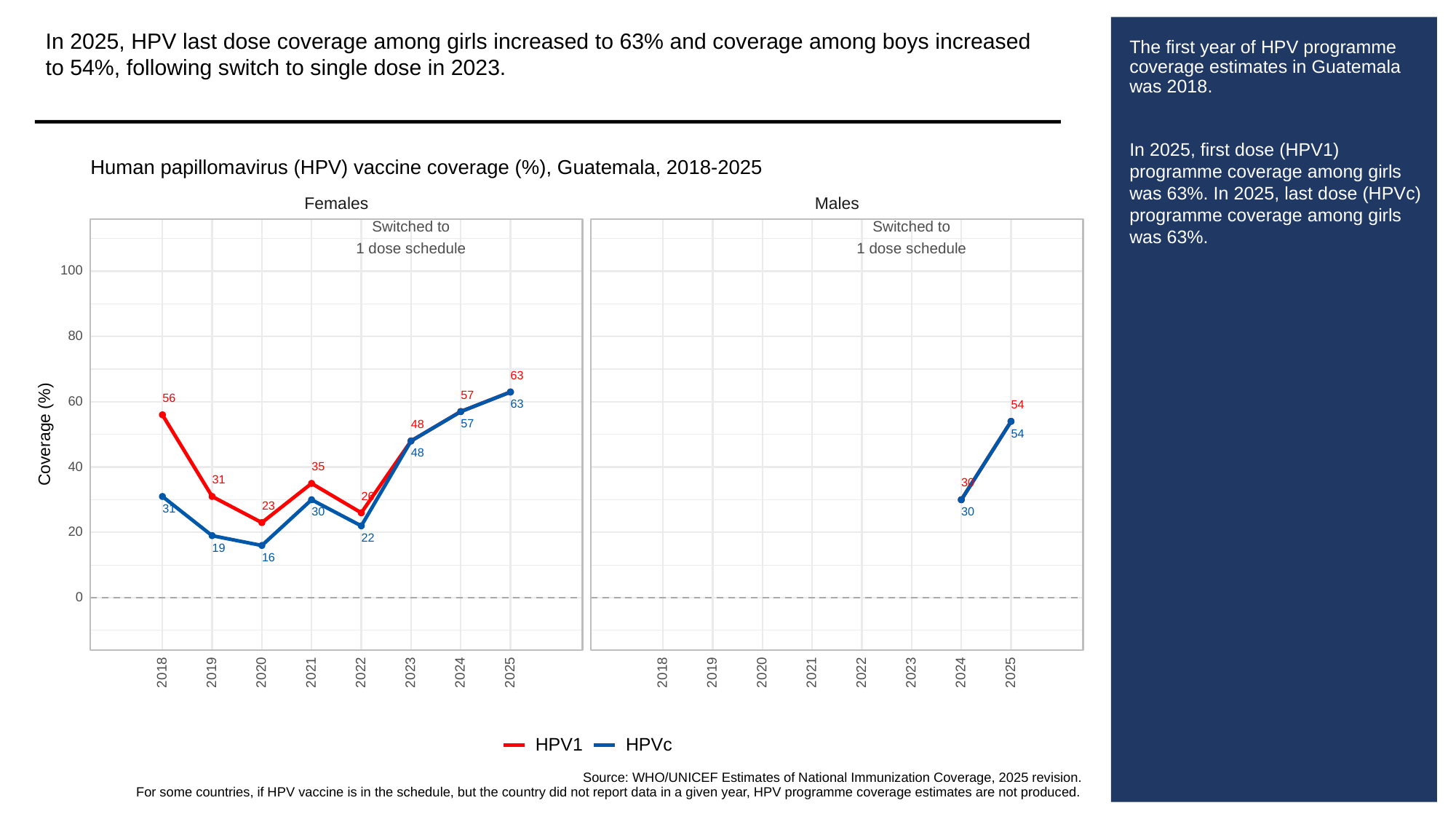

In 2025, HPV last dose coverage among girls increased to 63% and coverage among boys increased to 54%, following switch to single dose in 2023.
# The first year of HPV programme coverage estimates in Guatemala was 2018.

In 2025, first dose (HPV1) programme coverage among girls was 63%. In 2025, last dose (HPVc) programme coverage among girls was 63%.

Human papillomavirus (HPV) vaccine coverage (%), Guatemala, 2018-2025
Females
Males

Switched to
Switched to

1 dose schedule
1 dose schedule
100

80

63

57

56
60
63
54

57
48

Coverage (%)
54

48
40
35

31
30

26

23
31
30
30

20

22

19
16

0

2023
2023
2018
2019
2020
2021
2022
2024
2025
2018
2019
2020
2021
2022
2024
2025
HPVc
HPV1

Source: WHO/UNICEF Estimates of National Immunization Coverage, 2025 revision.
For some countries, if HPV vaccine is in the schedule, but the country did not report data in a given year, HPV programme coverage estimates are not produced.